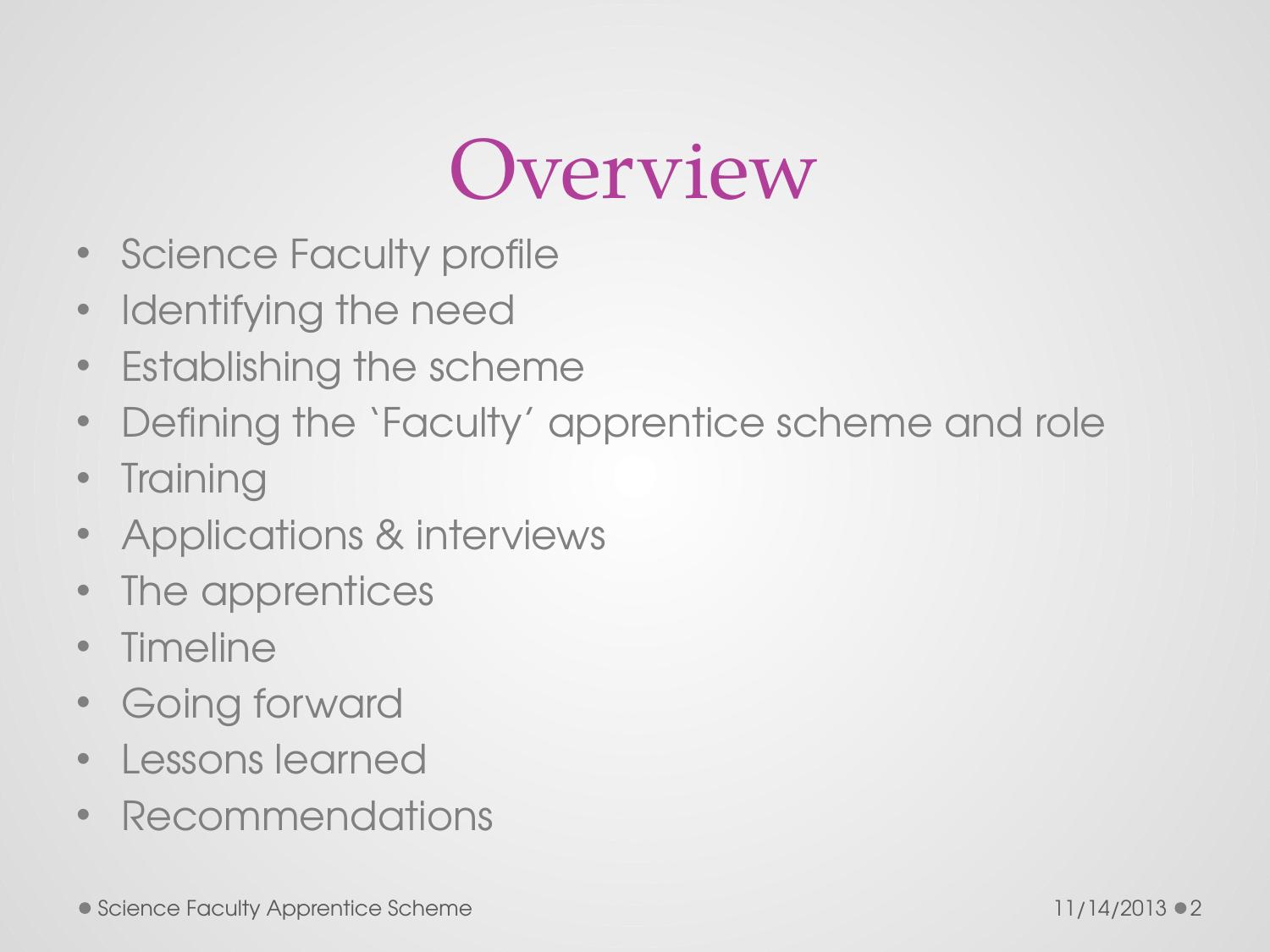

# Overview
Science Faculty profile
Identifying the need
Establishing the scheme
Defining the ‘Faculty’ apprentice scheme and role
Training
Applications & interviews
The apprentices
Timeline
Going forward
Lessons learned
Recommendations

Science Faculty Apprentice Scheme
11/14/2013
2